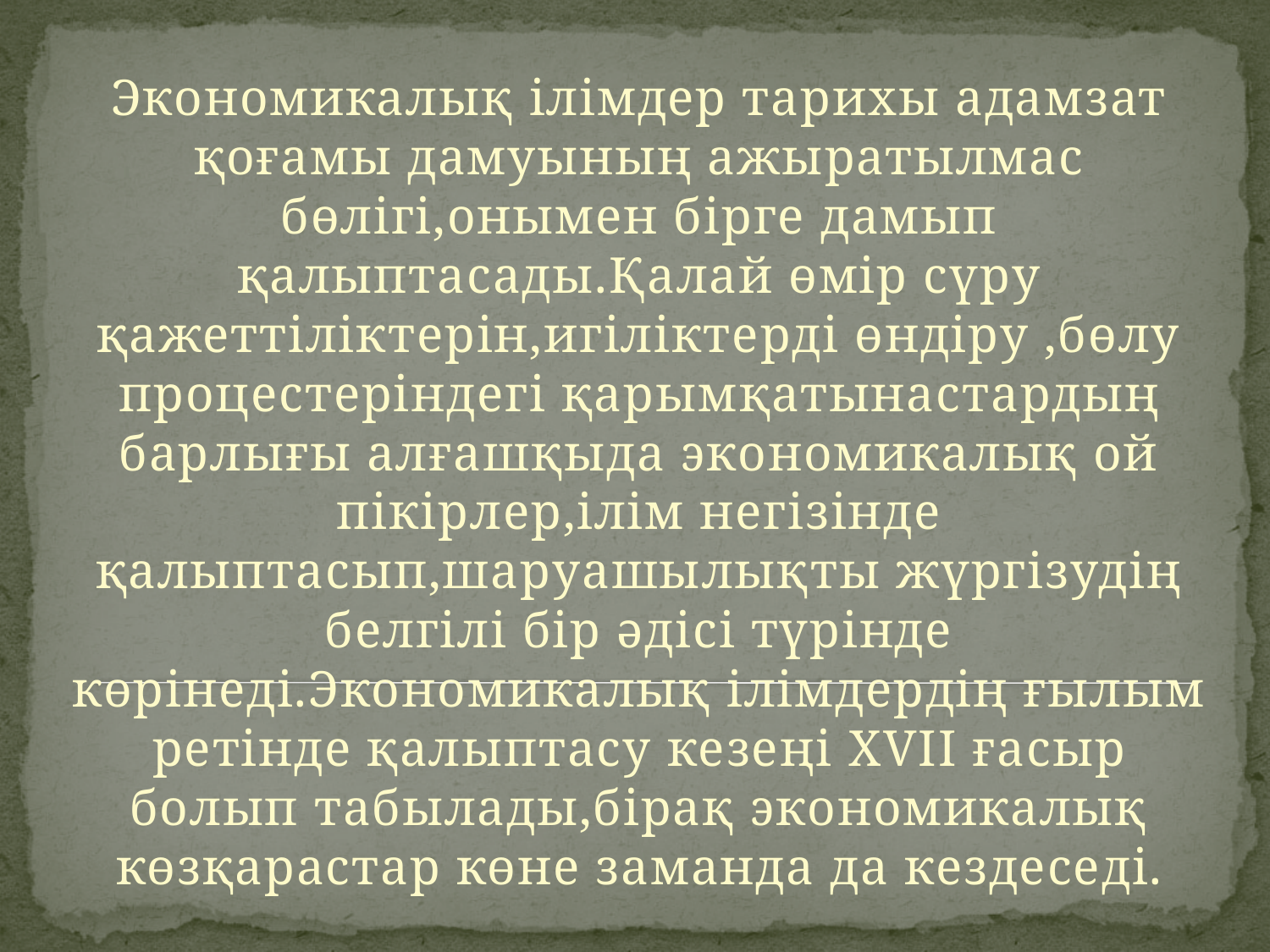

Экономикалық ілімдер тарихы адамзат қоғамы дамуының ажыратылмас бөлігі,онымен бірге дамып қалыптасады.Қалай өмір сүру қажеттіліктерін,игіліктерді өндіру ,бөлу процестеріндегі қарым­қатынастардың барлығы алғашқыда экономикалық ой­пікірлер,ілім негізінде қалыптасып,шаруашылықты жүргізудің белгілі бір әдісі түрінде көрінеді.Экономикалық ілімдердің ғылым ретінде қалыптасу кезеңі XVII ғасыр болып табылады,бірақ экономикалық көзқарастар көне заманда да кездеседі.